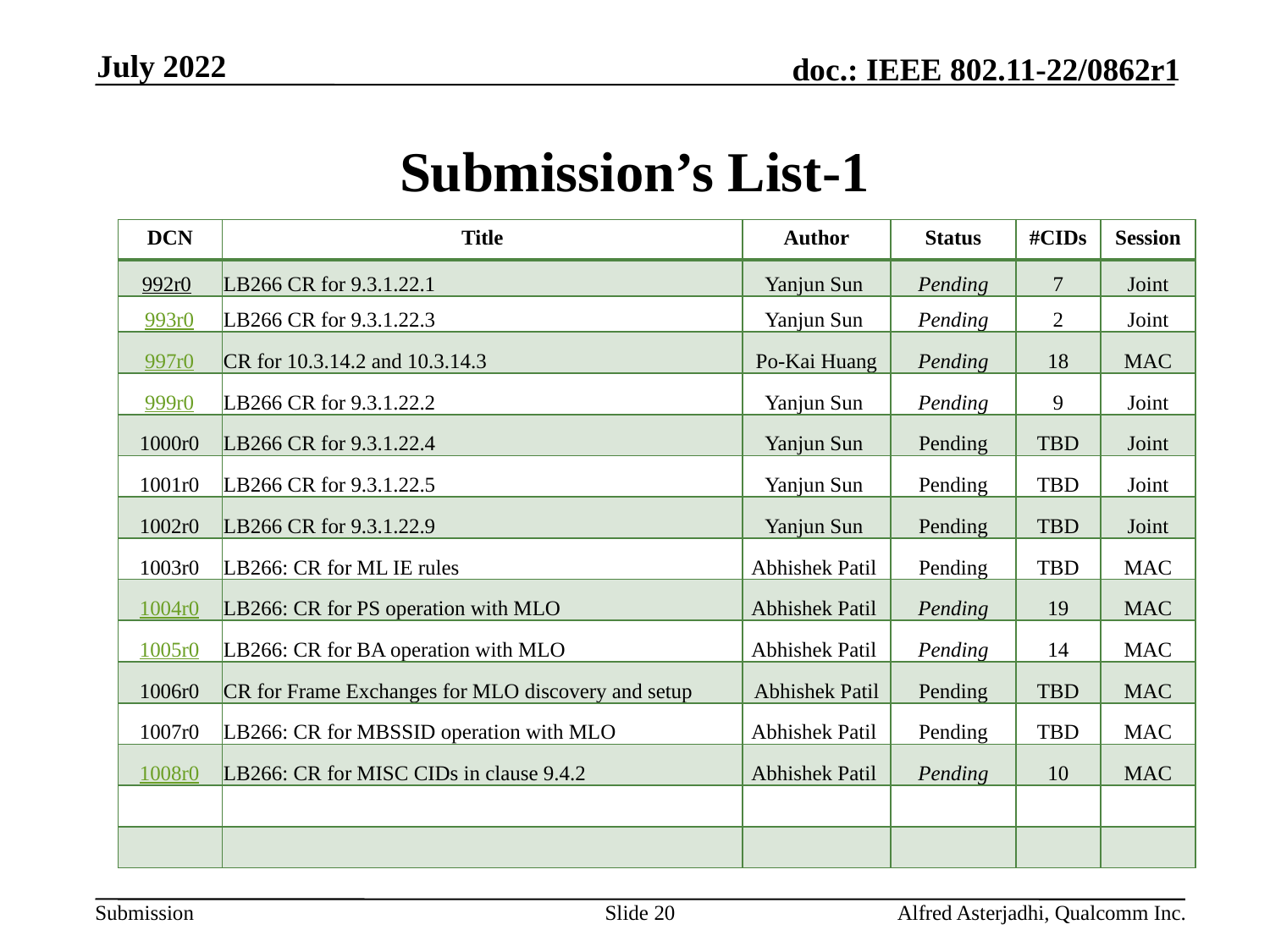

July 2022
# Submission’s List-1
| DCN | Title | Author | Status | #CIDs | Session |
| --- | --- | --- | --- | --- | --- |
| 992r0 | LB266 CR for 9.3.1.22.1 | Yanjun Sun | Pending | 7 | Joint |
| 993r0 | LB266 CR for 9.3.1.22.3 | Yanjun Sun | Pending | 2 | Joint |
| 997r0 | CR for 10.3.14.2 and 10.3.14.3 | Po-Kai Huang | Pending | 18 | MAC |
| 999r0 | LB266 CR for 9.3.1.22.2 | Yanjun Sun | Pending | 9 | Joint |
| 1000r0 | LB266 CR for 9.3.1.22.4 | Yanjun Sun | Pending | TBD | Joint |
| 1001r0 | LB266 CR for 9.3.1.22.5 | Yanjun Sun | Pending | TBD | Joint |
| 1002r0 | LB266 CR for 9.3.1.22.9 | Yanjun Sun | Pending | TBD | Joint |
| 1003r0 | LB266: CR for ML IE rules | Abhishek Patil | Pending | TBD | MAC |
| 1004r0 | LB266: CR for PS operation with MLO | Abhishek Patil | Pending | 19 | MAC |
| 1005r0 | LB266: CR for BA operation with MLO | Abhishek Patil | Pending | 14 | MAC |
| 1006r0 | CR for Frame Exchanges for MLO discovery and setup | Abhishek Patil | Pending | TBD | MAC |
| 1007r0 | LB266: CR for MBSSID operation with MLO | Abhishek Patil | Pending | TBD | MAC |
| 1008r0 | LB266: CR for MISC CIDs in clause 9.4.2 | Abhishek Patil | Pending | 10 | MAC |
|  |  |  |  |  |  |
|  |  |  |  |  |  |
Slide 20
Alfred Asterjadhi, Qualcomm Inc.